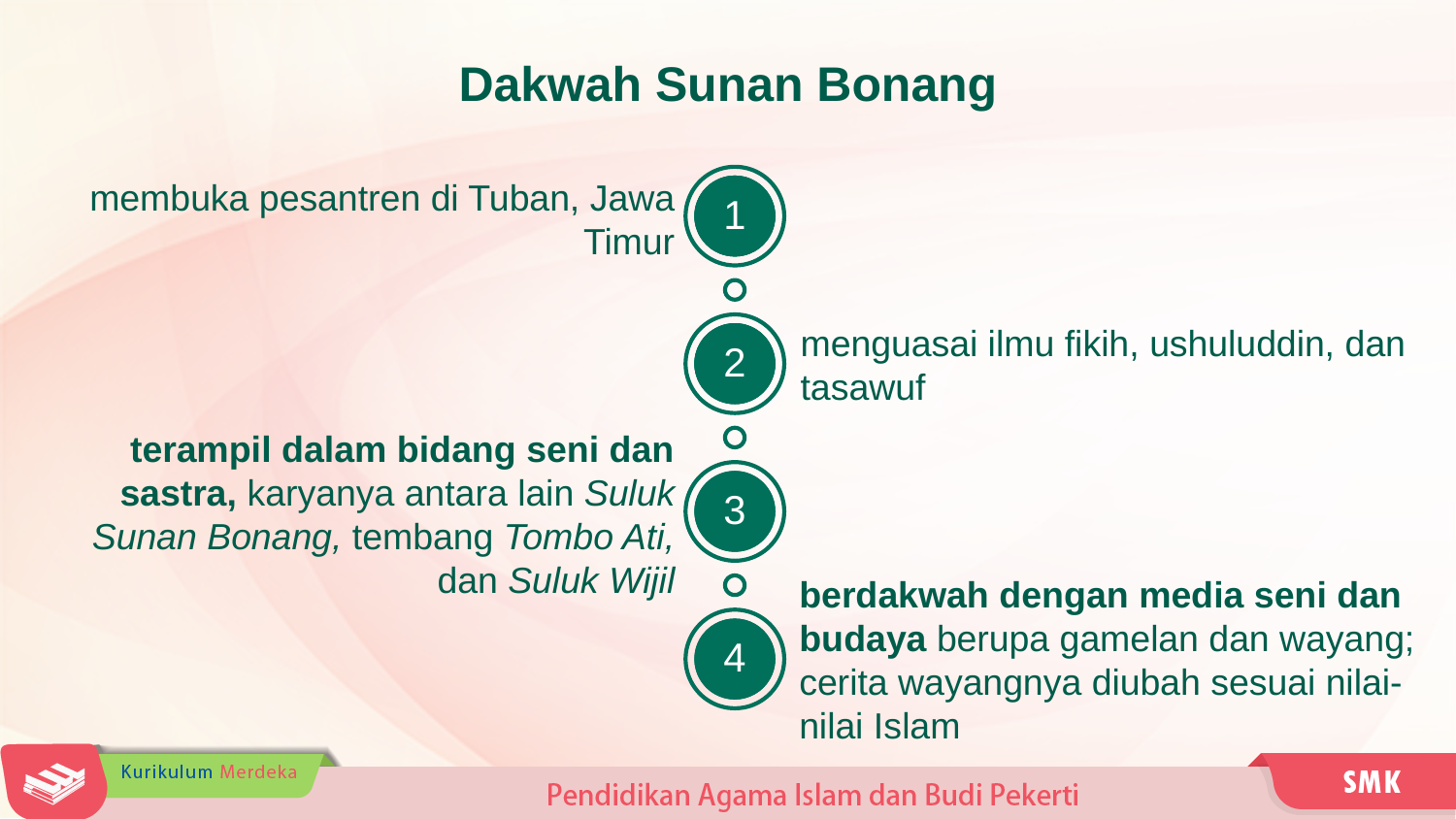

Dakwah Sunan Bonang

membuka pesantren di Tuban, Jawa Timur
1

menguasai ilmu fikih, ushuluddin, dan tasawuf
2

terampil dalam bidang seni dan sastra, karyanya antara lain Suluk Sunan Bonang, tembang Tombo Ati, dan Suluk Wijil
3

berdakwah dengan media seni dan budaya berupa gamelan dan wayang; cerita wayangnya diubah sesuai nilai-nilai Islam
4